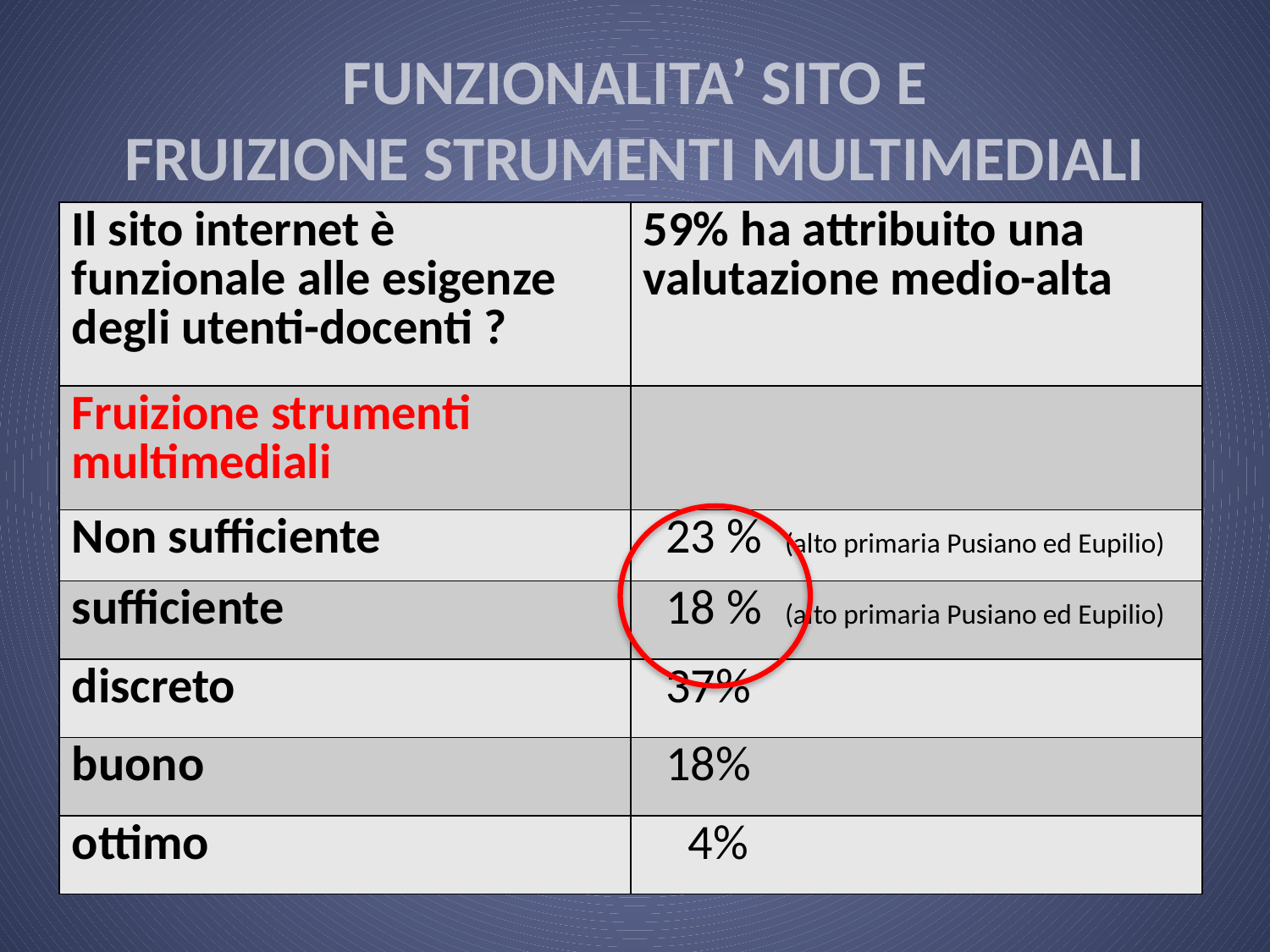

# FUNZIONALITA’ SITO E FRUIZIONE STRUMENTI MULTIMEDIALI
| Il sito internet è funzionale alle esigenze degli utenti-docenti ? | 59% ha attribuito una valutazione medio-alta |
| --- | --- |
| Fruizione strumenti multimediali |  |
| Non sufficiente | 23 % (alto primaria Pusiano ed Eupilio) |
| sufficiente | 18 % (alto primaria Pusiano ed Eupilio) |
| discreto | 37% |
| buono | 18% |
| ottimo | 4% |